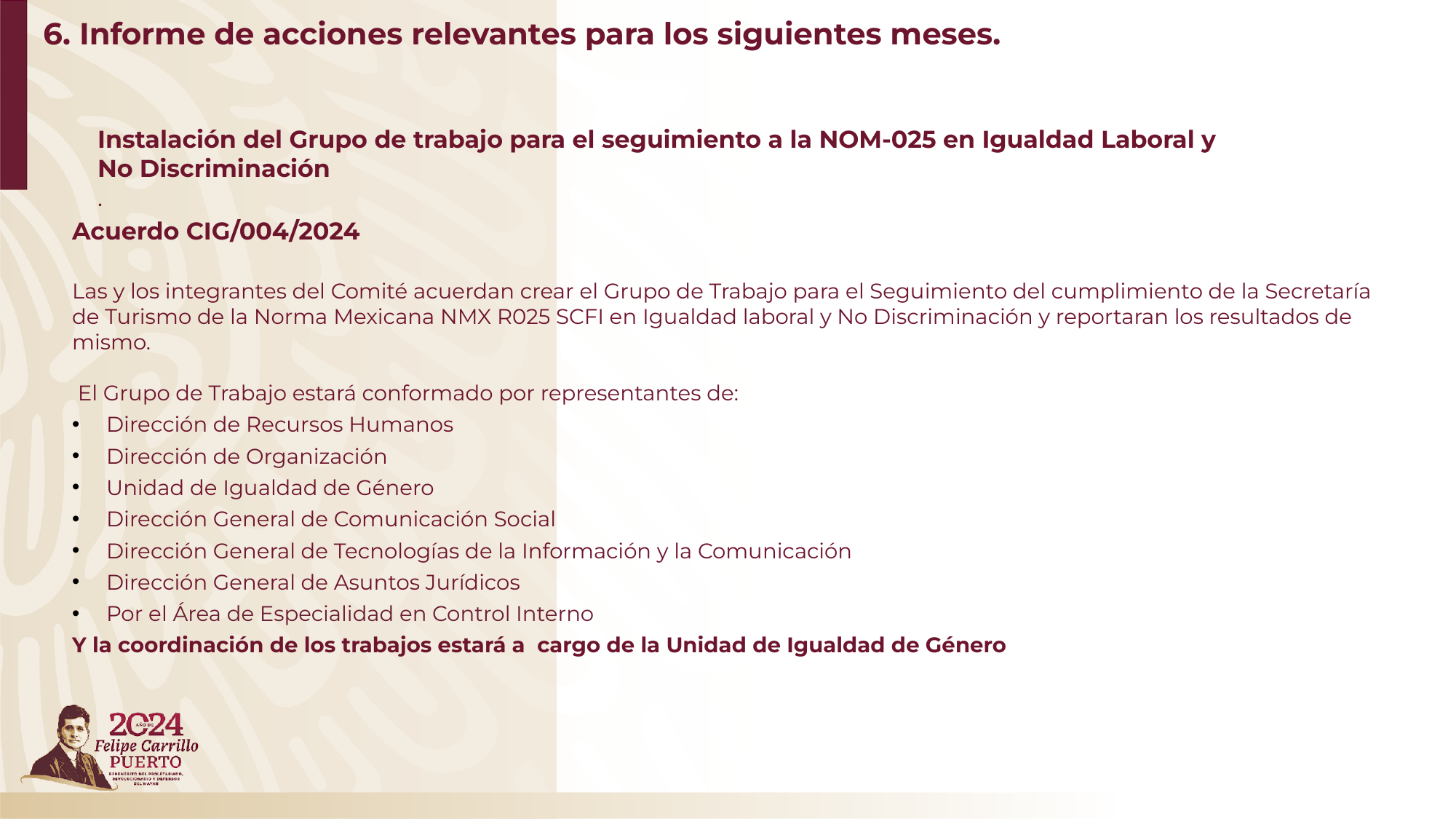

# 6. Informe de acciones relevantes para los siguientes meses. Instalación del Grupo de trabajo para el seguimiento a la NOM-025 en Igualdad Laboral y No Discriminación .
Acuerdo CIG/004/2024

Las y los integrantes del Comité acuerdan crear el Grupo de Trabajo para el Seguimiento del cumplimiento de la Secretaría de Turismo de la Norma Mexicana NMX R025 SCFI en Igualdad laboral y No Discriminación y reportaran los resultados de mismo.

 El Grupo de Trabajo estará conformado por representantes de:
Dirección de Recursos Humanos
Dirección de Organización
Unidad de Igualdad de Género
Dirección General de Comunicación Social
Dirección General de Tecnologías de la Información y la Comunicación
Dirección General de Asuntos Jurídicos
Por el Área de Especialidad en Control Interno
Y la coordinación de los trabajos estará a  cargo de la Unidad de Igualdad de Género